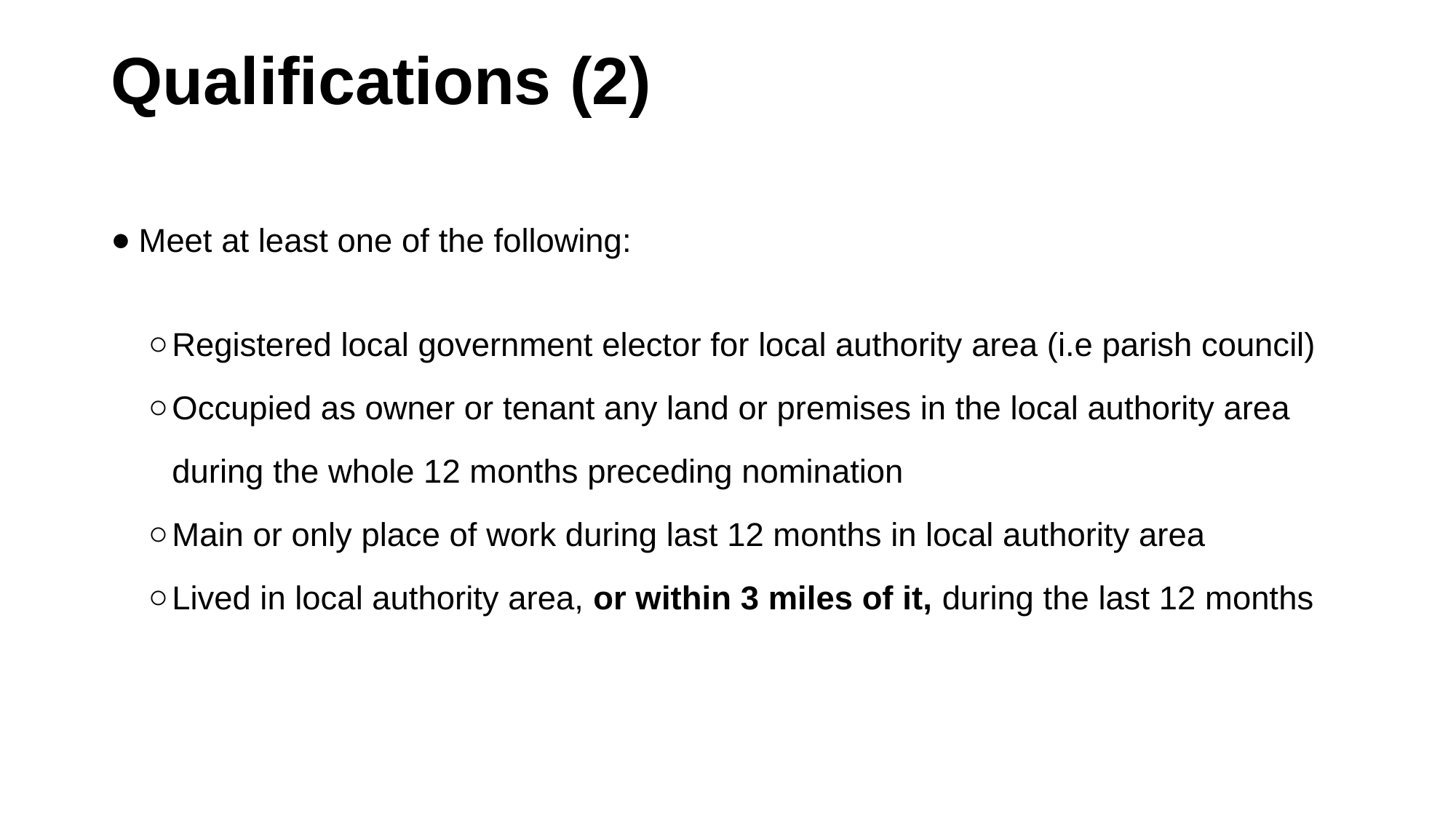

# Qualifications (2)
Meet at least one of the following:

Registered local government elector for local authority area (i.e parish council)
Occupied as owner or tenant any land or premises in the local authority area during the whole 12 months preceding nomination
Main or only place of work during last 12 months in local authority area
Lived in local authority area, or within 3 miles of it, during the last 12 months